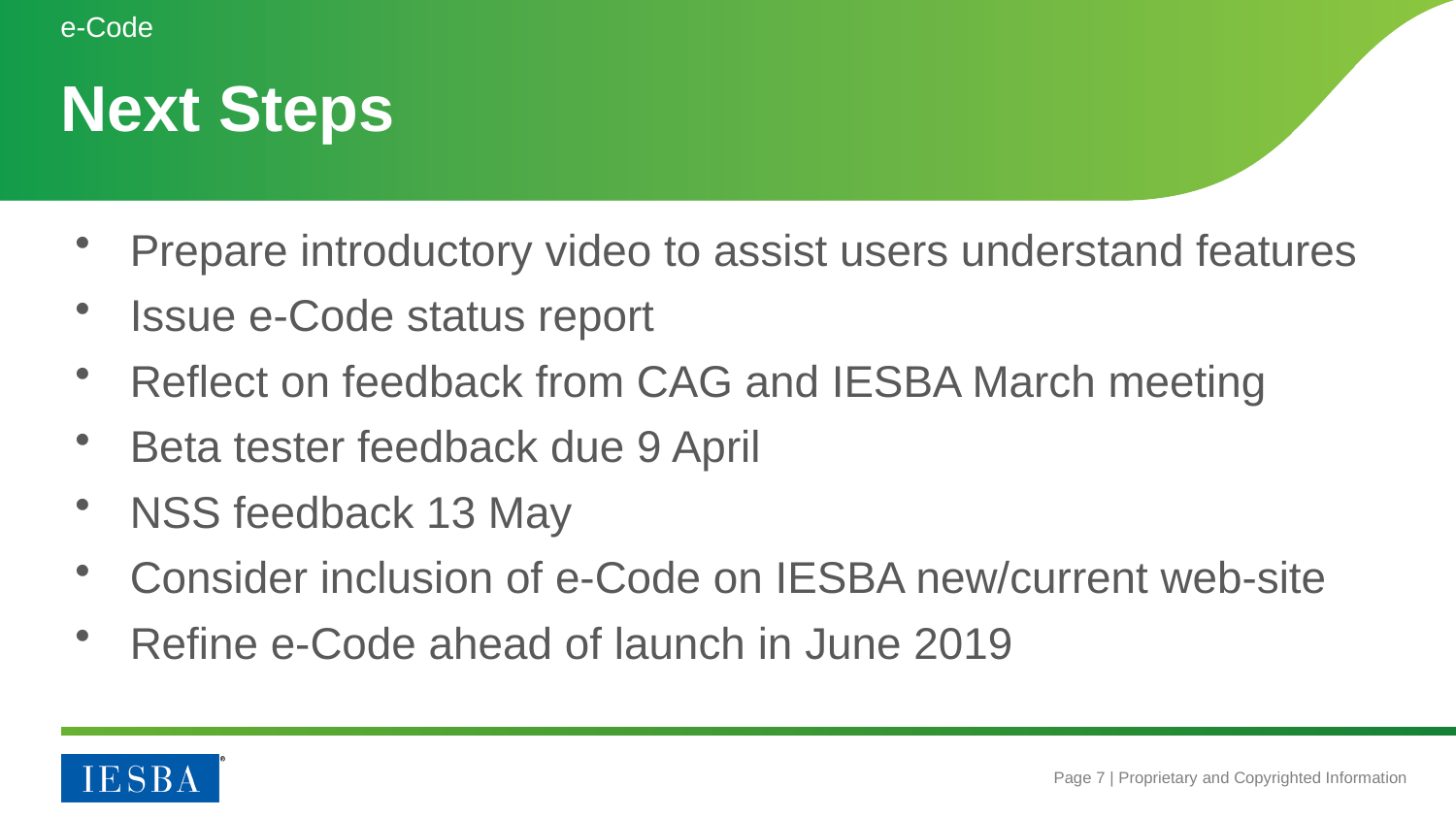

e-Code
# Next Steps
Prepare introductory video to assist users understand features
Issue e-Code status report
Reflect on feedback from CAG and IESBA March meeting
Beta tester feedback due 9 April
NSS feedback 13 May
Consider inclusion of e-Code on IESBA new/current web-site
Refine e-Code ahead of launch in June 2019